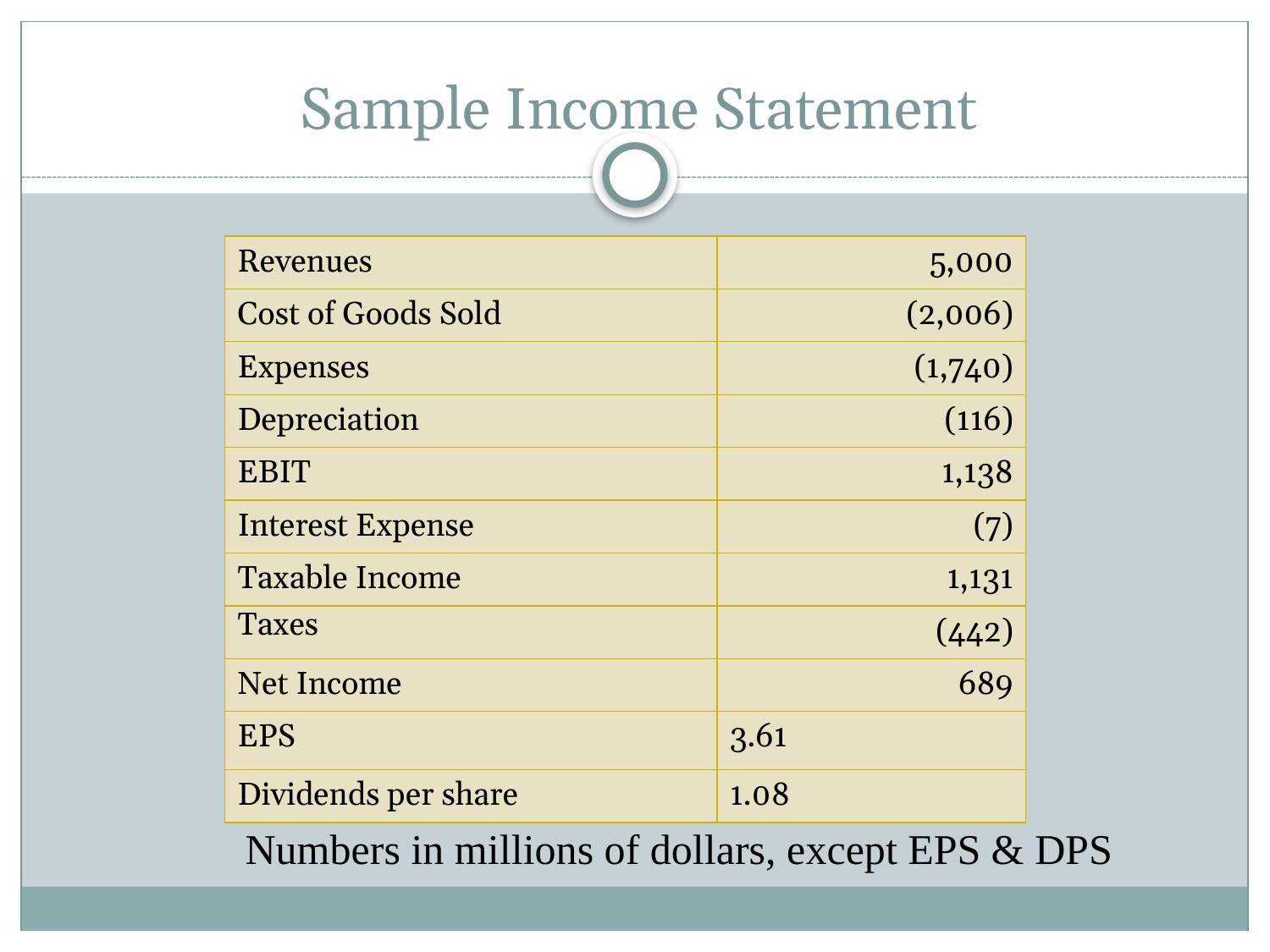

# Sample Income Statement
| Revenues | 5,000 |
| --- | --- |
| Cost of Goods Sold | (2,006) |
| Expenses | (1,740) |
| Depreciation | (116) |
| EBIT | 1,138 |
| Interest Expense | (7) |
| Taxable Income | 1,131 |
| Taxes | (442) |
| Net Income | 689 |
| EPS | 3.61 |
| Dividends per share | 1.08 |
Numbers in millions of dollars, except EPS & DPS